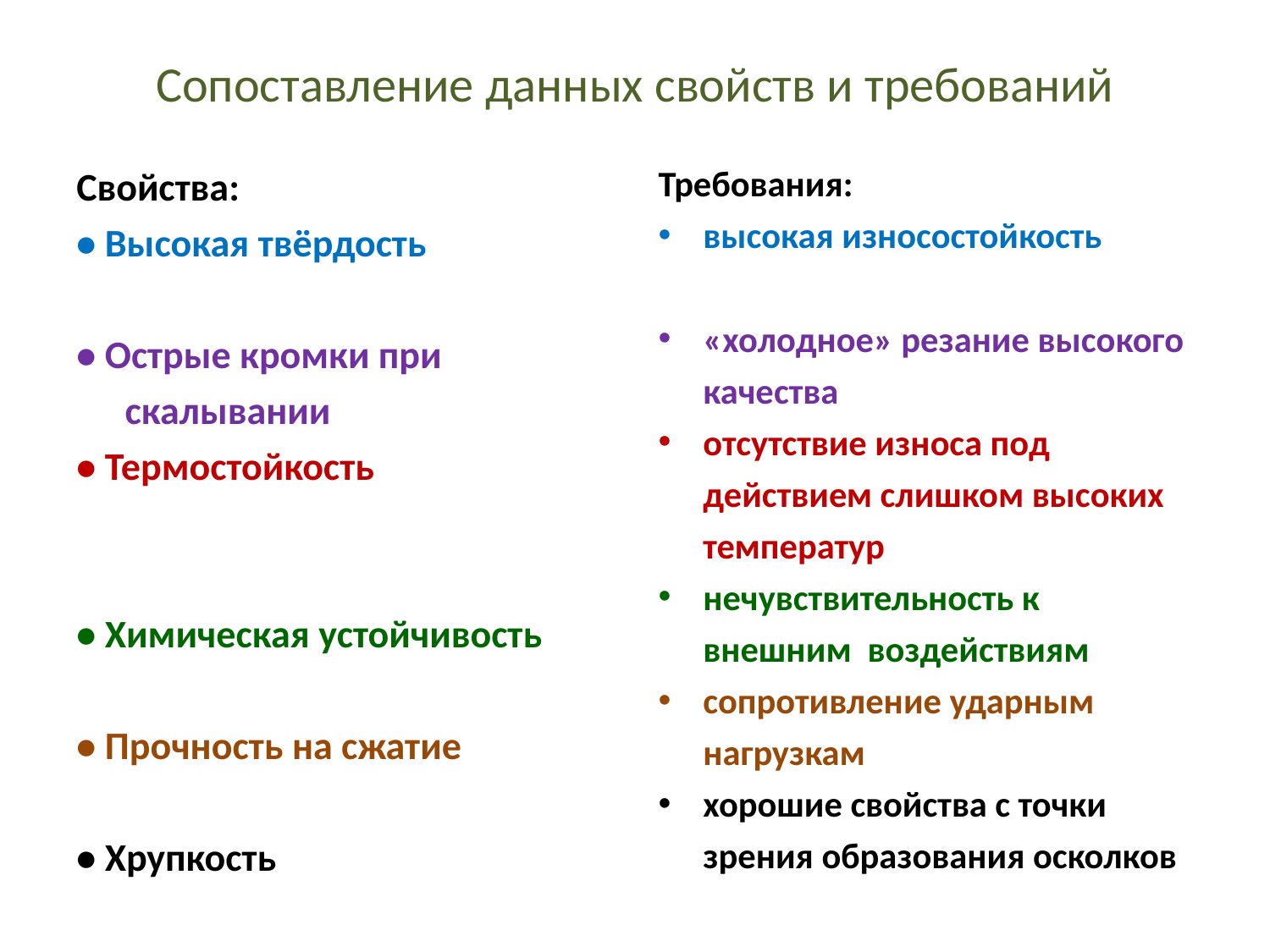

# Сопоставление данных свойств и требований
Требования:
высокая износостойкость

«холодное» резание высокого качества
отсутствие износа под действием слишком высоких температур
нечувствительность к внешним  воздействиям
сопротивление ударным нагрузкам
хорошие свойства с точки зрения образования осколков
Свойства:
• Высокая твёрдость

• Острые кромки при скалывании
• Термостойкость

• Химическая устойчивость

• Прочность на сжатие

• Хрупкость